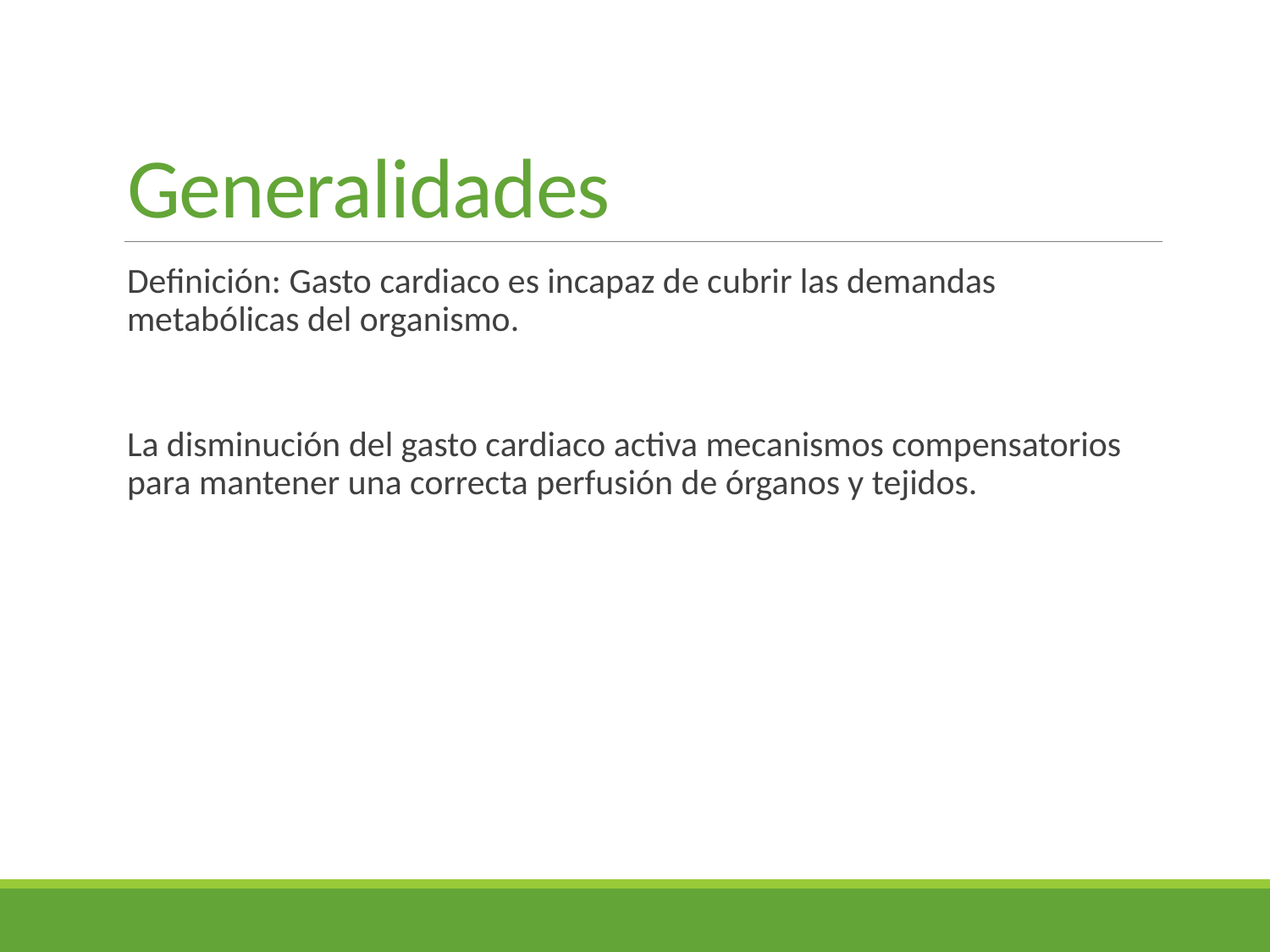

# Generalidades
Definición: Gasto cardiaco es incapaz de cubrir las demandas metabólicas del organismo.

La disminución del gasto cardiaco activa mecanismos compensatorios para mantener una correcta perfusión de órganos y tejidos.